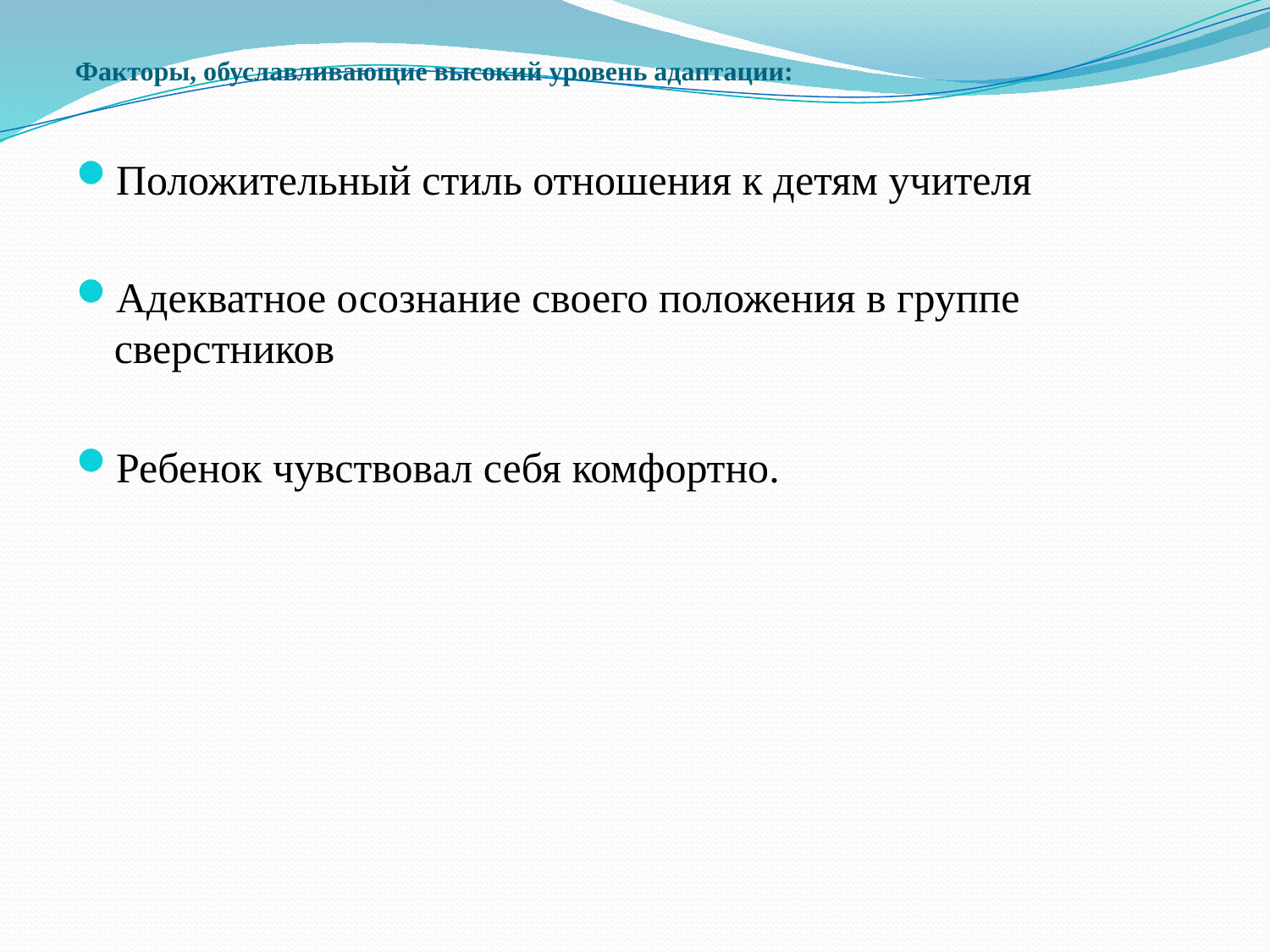

# Факторы, обуславливающие высокий уровень адаптации:
Положительный стиль отношения к детям учителя

Адекватное осознание своего положения в группе сверстников

Ребенок чувствовал себя комфортно.